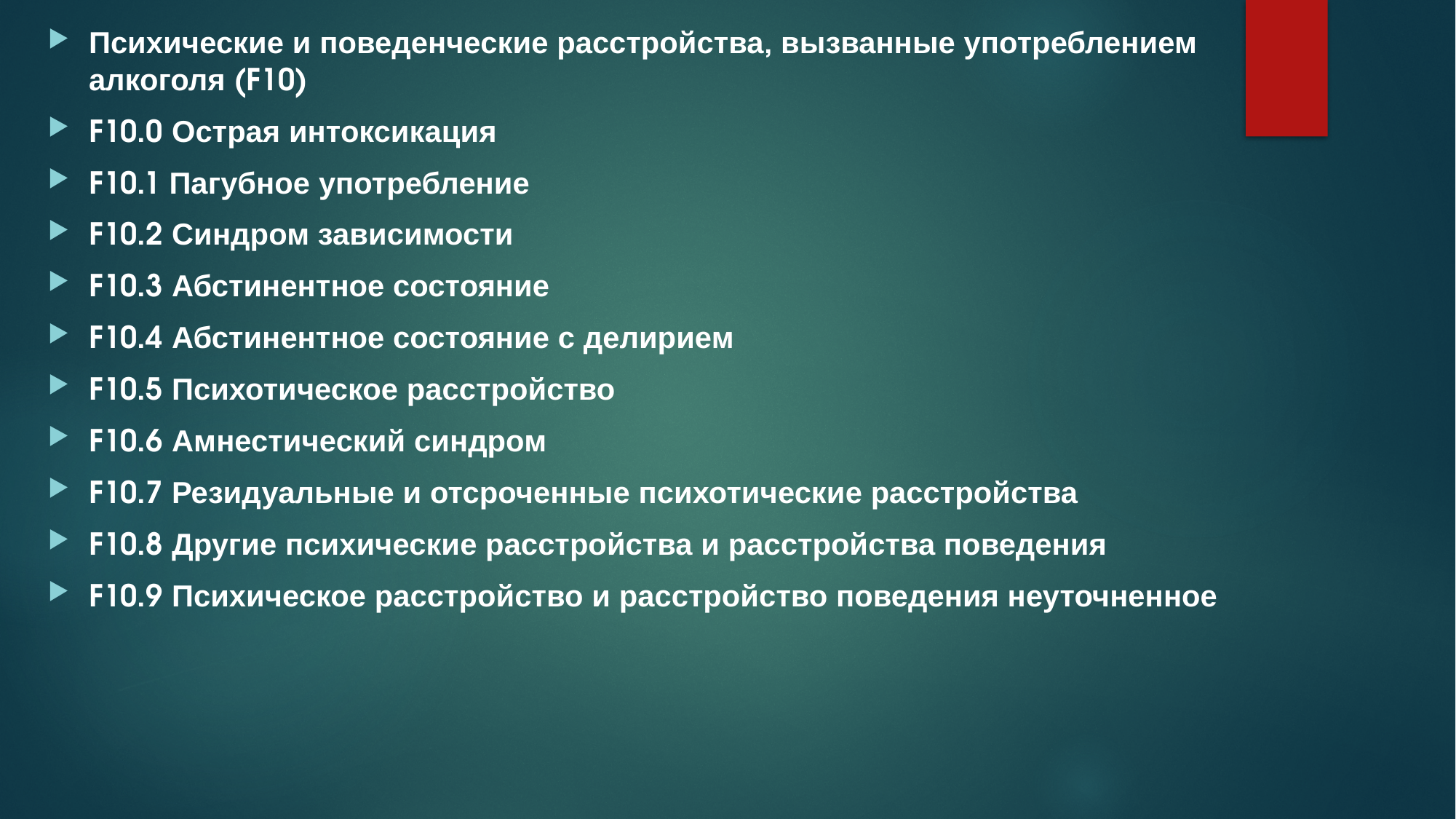

Психические и поведенческие расстройства, вызванные употреблением алкоголя (F10)
F10.0 Острая интоксикация
F10.1 Пагубное употребление
F10.2 Синдром зависимости
F10.3 Абстинентное состояние
F10.4 Абстинентное состояние с делирием
F10.5 Психотическое расстройство
F10.6 Амнестический синдром
F10.7 Резидуальные и отсроченные психотические расстройства
F10.8 Другие психические расстройства и расстройства поведения
F10.9 Психическое расстройство и расстройство поведения неуточненное